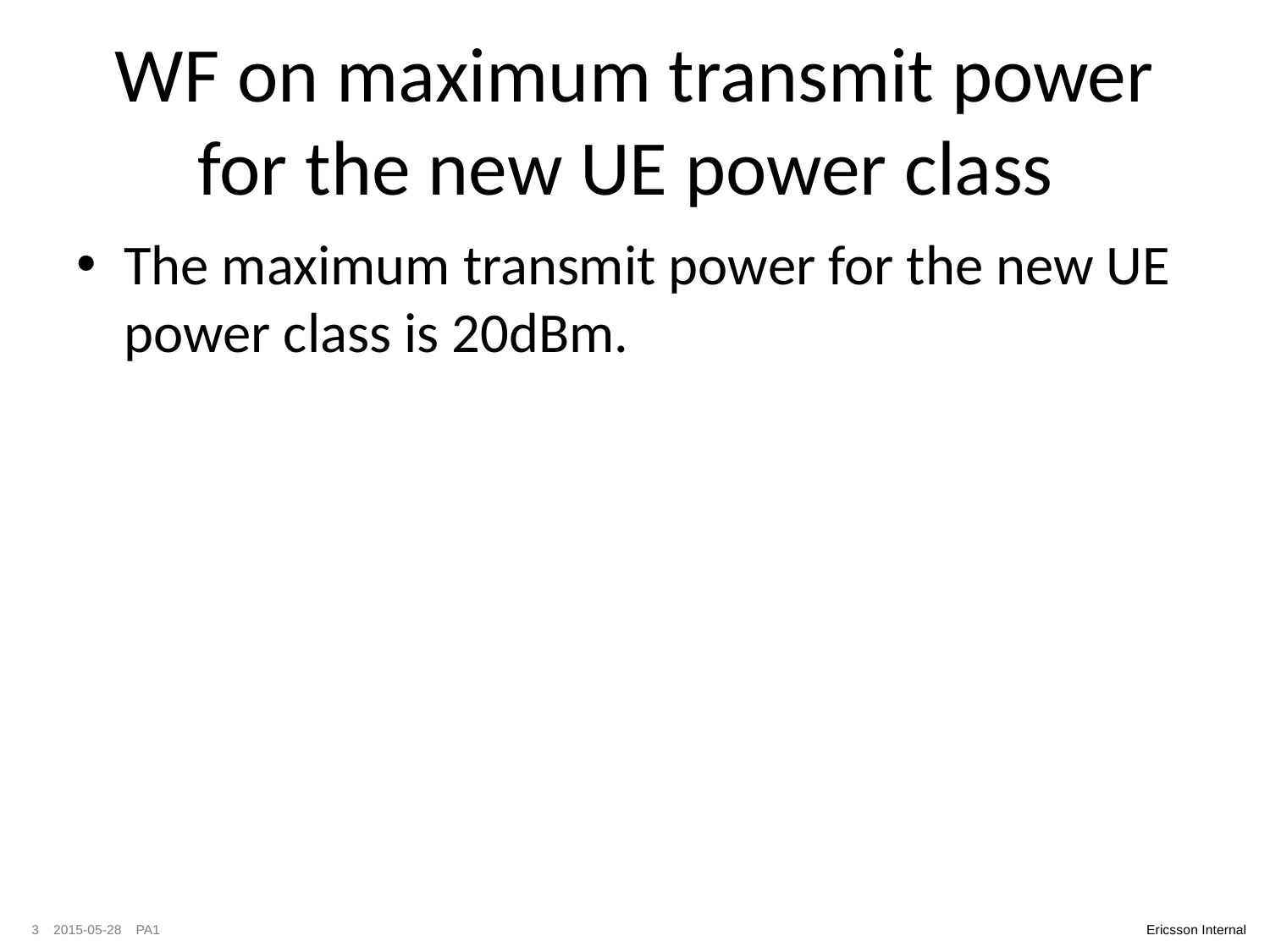

# WF on maximum transmit power for the new UE power class
The maximum transmit power for the new UE power class is 20dBm.